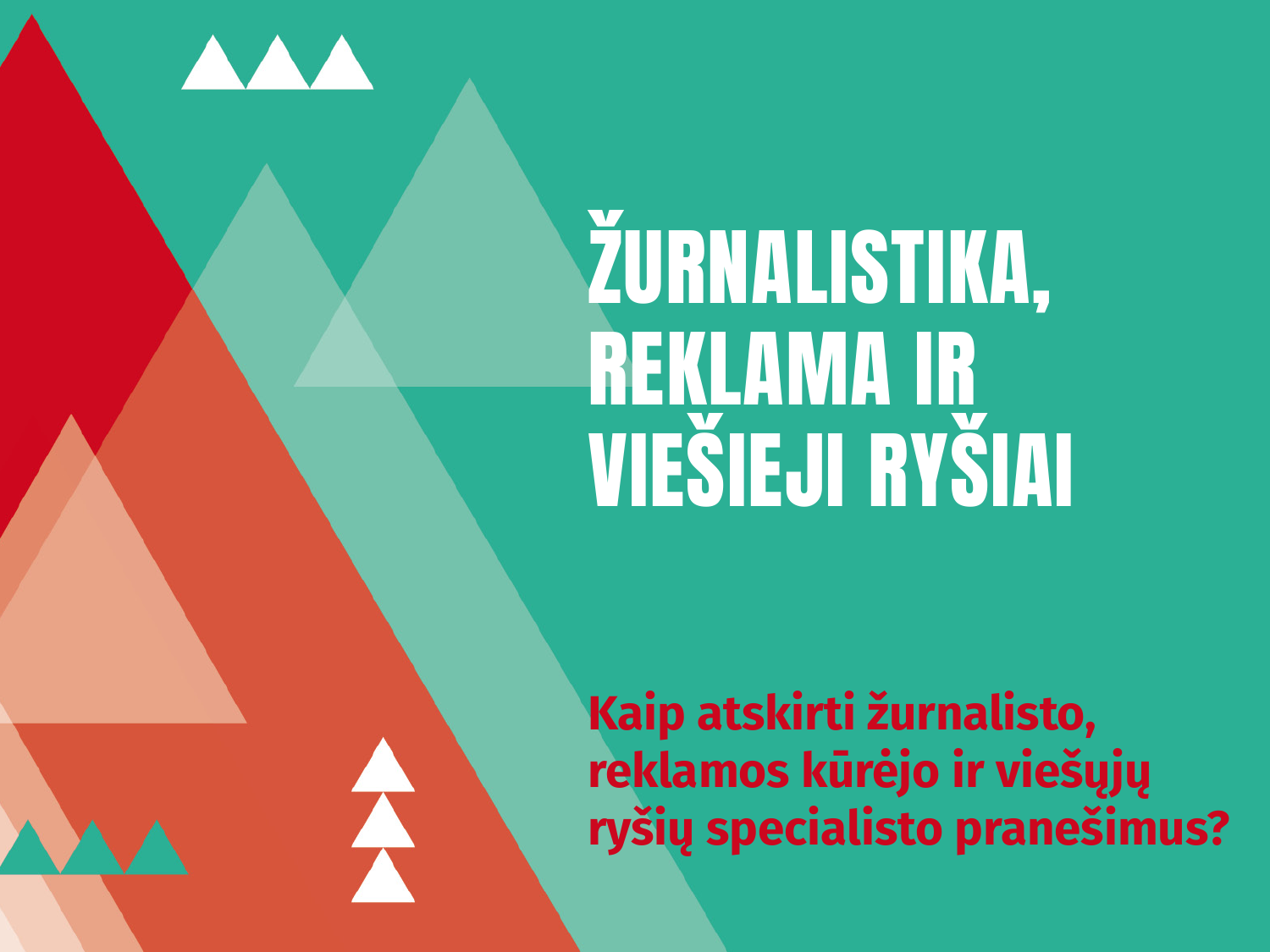

# Žurnalistika, reklama ir viešieji ryšiai
Kaip atskirti žurnalisto, reklamos kūrėjo ir viešųjų ryšių specialisto pranešimus?